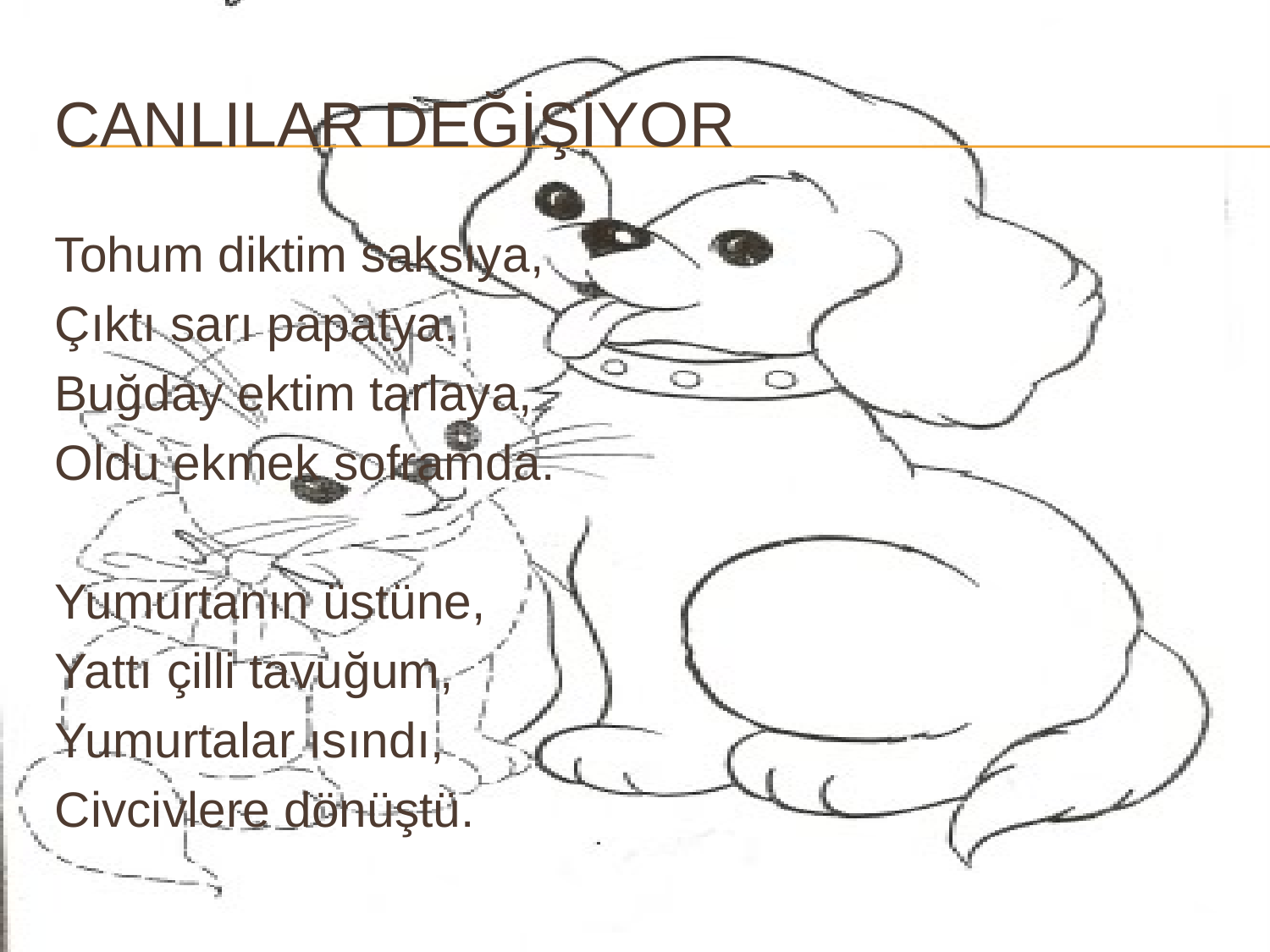

# Canlılar Değişiyor
Tohum diktim saksıya,
Çıktı sarı papatya.
Buğday ektim tarlaya,
Oldu ekmek soframda.

Yumurtanın üstüne,
Yattı çilli tavuğum,
Yumurtalar ısındı,
Civcivlere dönüştü.